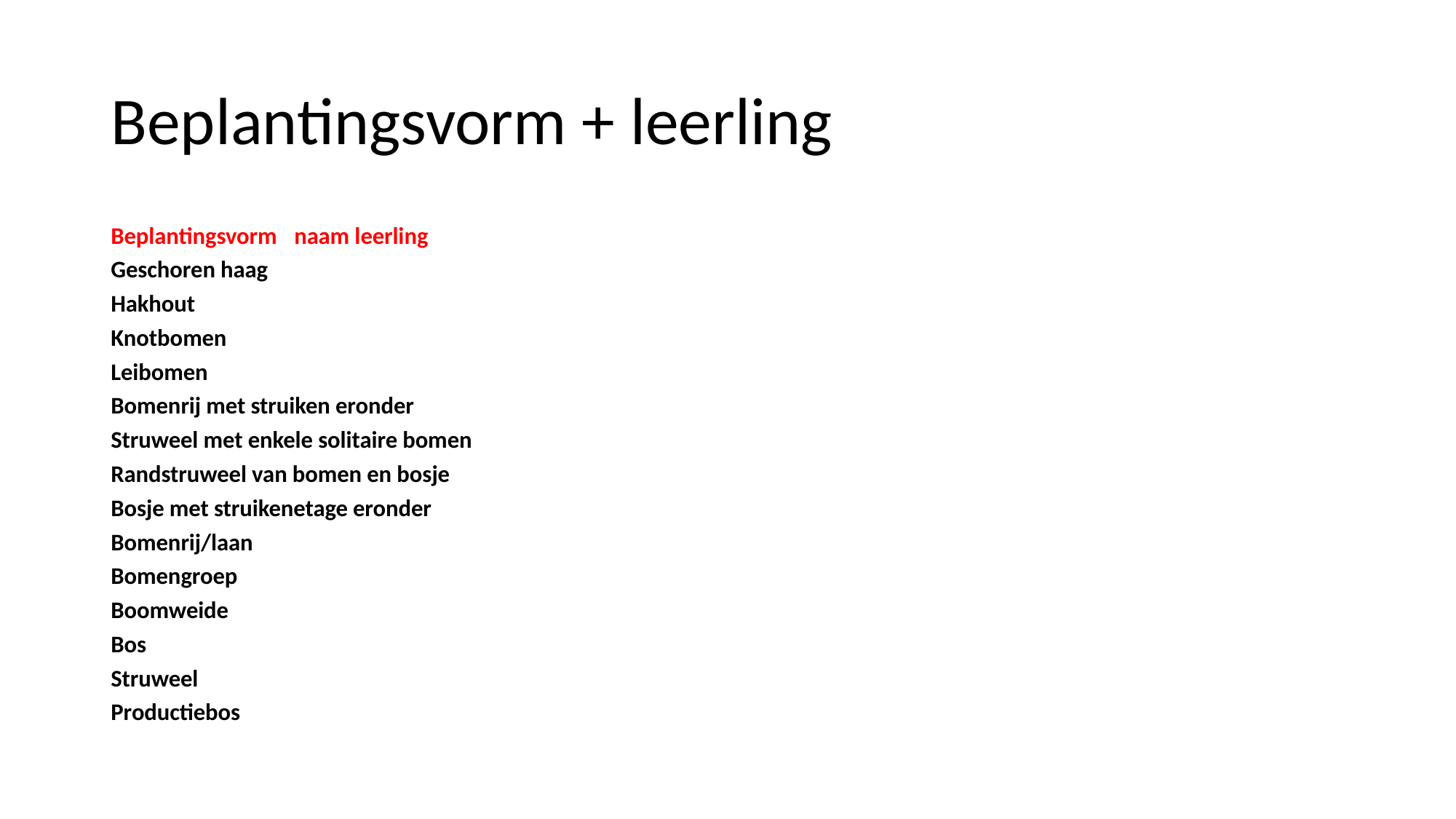

# Beplantingsvorm + leerling
Beplantingsvorm 				naam leerling
Geschoren haag
Hakhout
Knotbomen
Leibomen
Bomenrij met struiken eronder
Struweel met enkele solitaire bomen
Randstruweel van bomen en bosje
Bosje met struikenetage eronder
Bomenrij/laan
Bomengroep
Boomweide
Bos
Struweel
Productiebos